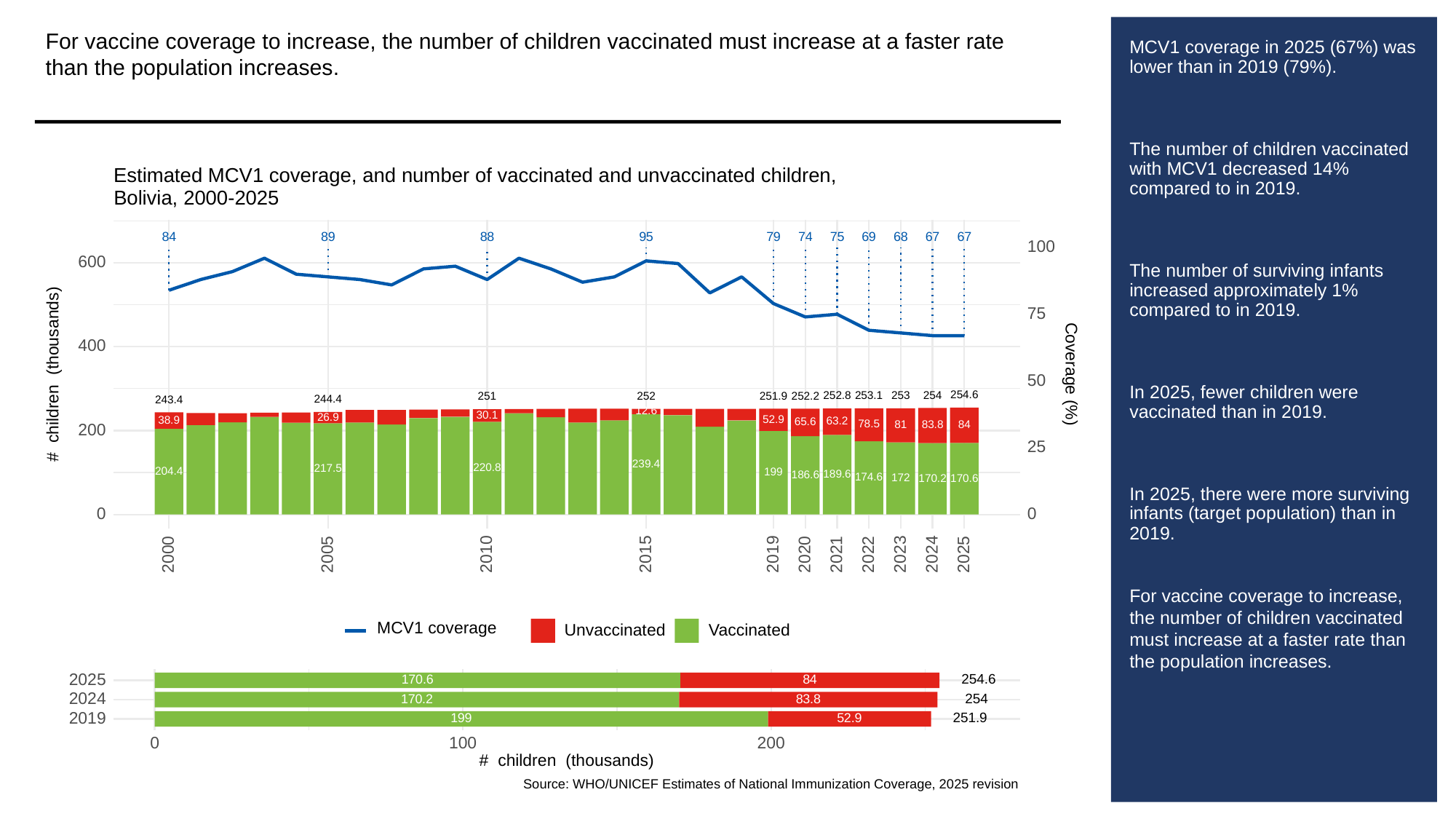

For vaccine coverage to increase, the number of children vaccinated must increase at a faster rate than the population increases.
# MCV1 coverage in 2025 (67%) was lower than in 2019 (79%).

The number of children vaccinated with MCV1 decreased 14% compared to in 2019.

The number of surviving infants increased approximately 1% compared to in 2019.

In 2025, fewer children were vaccinated than in 2019.

In 2025, there were more surviving infants (target population) than in 2019.

For vaccine coverage to increase, the number of children vaccinated must increase at a faster rate than the population increases.

Estimated MCV1 coverage, and number of vaccinated and unvaccinated children,
Bolivia, 2000-2025

84
89
88
95
79
69
68
67
67
75
74
100

600

75
400

#  children  (thousands)
Coverage (%)
50

254.6
254
253.1
253
252.8
252.2
252
251.9
251
244.4
243.4
12.6

30.1

26.9

52.9
38.9

63.2

65.6

78.5
84
81
83.8

200

25

239.4
220.8
217.5
204.4
199
189.6
186.6

174.6
172
170.6
170.2
0
0

2023
2000
2005
2010
2015
2019
2020
2021
2022
2024
2025

MCV1 coverage
Unvaccinated
Vaccinated

2025
254.6
170.6
84

2024
254
83.8
170.2

2019
251.9
199
52.9

0
100
200
#  children  (thousands)
Source: WHO/UNICEF Estimates of National Immunization Coverage, 2025 revision